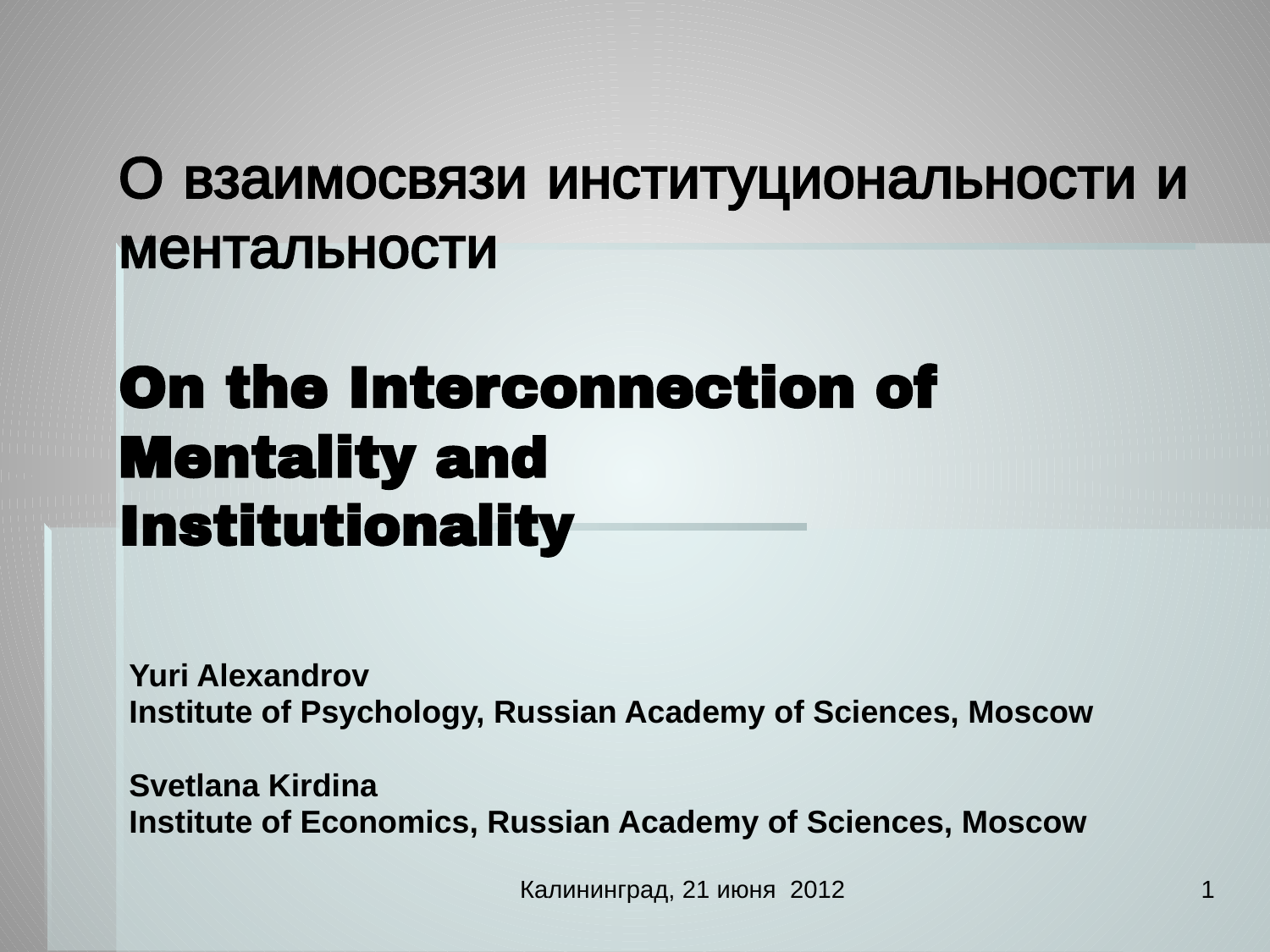

# О взаимосвязи институциональности и ментальности On the Interconnection of Mentality and Institutionality
Yuri Alexandrov
Institute of Psychology, Russian Academy of Sciences, Moscow

Svetlana Kirdina
Institute of Economics, Russian Academy of Sciences, Moscow

Yuri Alexandrov
Institute of Psiphology, Russian Academy of Sciences, Moscow

Svetlana Kirdina
Institute of Economics, Russian Academy of Sciences, Moscow

Калининград, 21 июня  2012
1